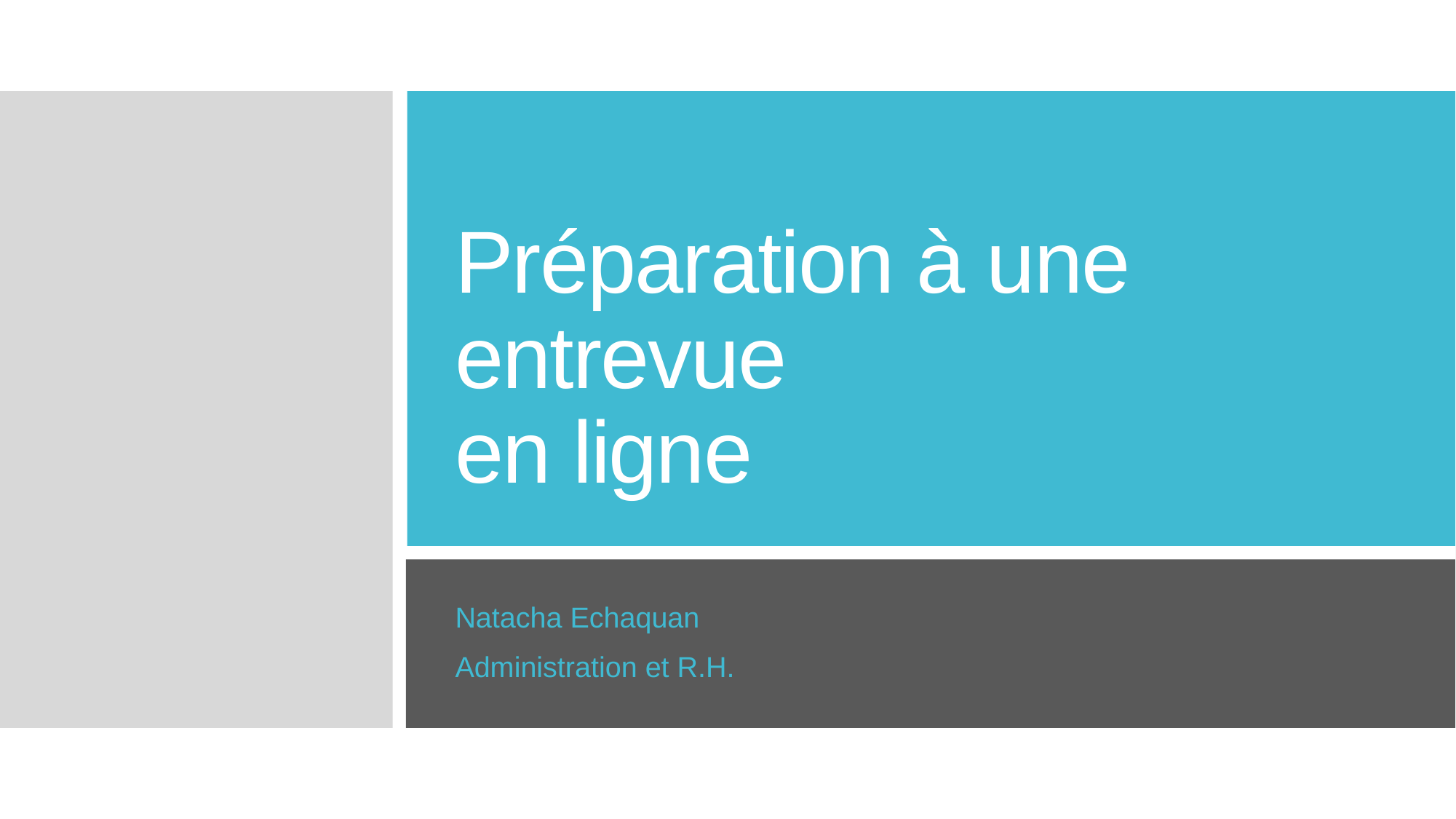

# Préparation à une entrevue en ligne

Natacha Echaquan
Administration et R.H.